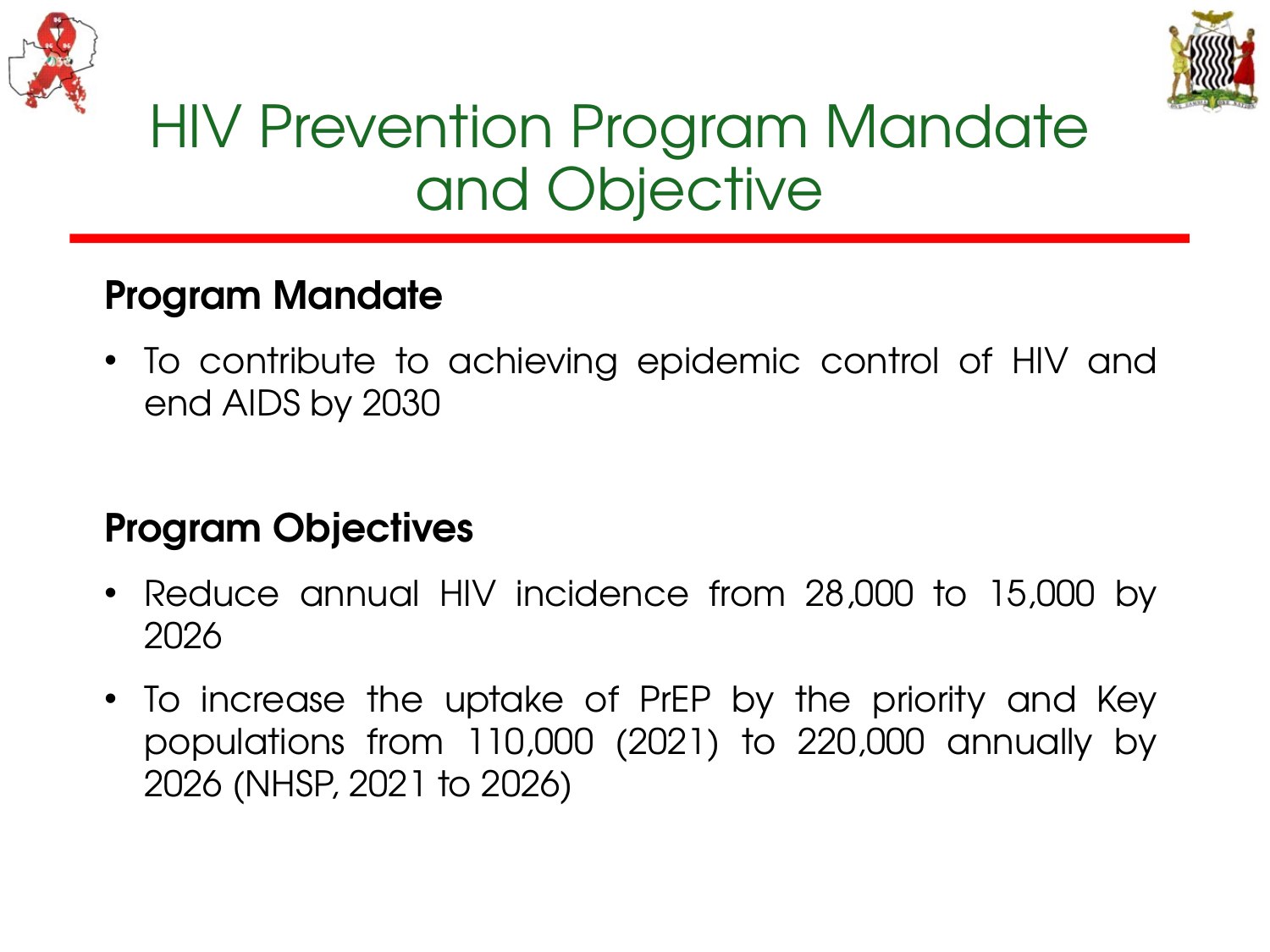

# HIV Prevention Program Mandate and Objective
Program Mandate
To contribute to achieving epidemic control of HIV and end AIDS by 2030

Program Objectives
Reduce annual HIV incidence from 28,000 to 15,000 by 2026
To increase the uptake of PrEP by the priority and Key populations from 110,000 (2021) to 220,000 annually by 2026 (NHSP, 2021 to 2026)